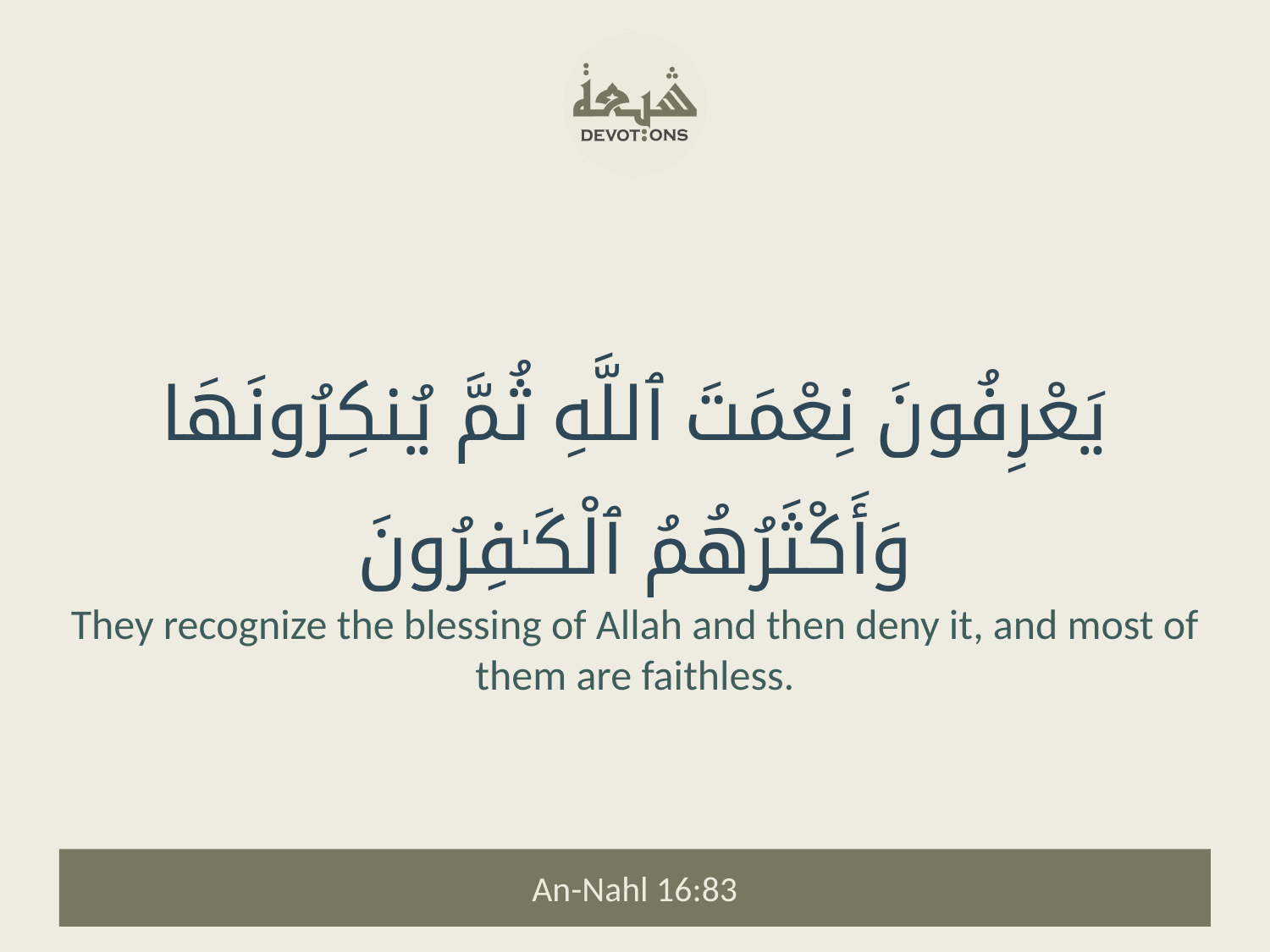

يَعْرِفُونَ نِعْمَتَ ٱللَّهِ ثُمَّ يُنكِرُونَهَا وَأَكْثَرُهُمُ ٱلْكَـٰفِرُونَ
They recognize the blessing of Allah and then deny it, and most of them are faithless.
An-Nahl 16:83